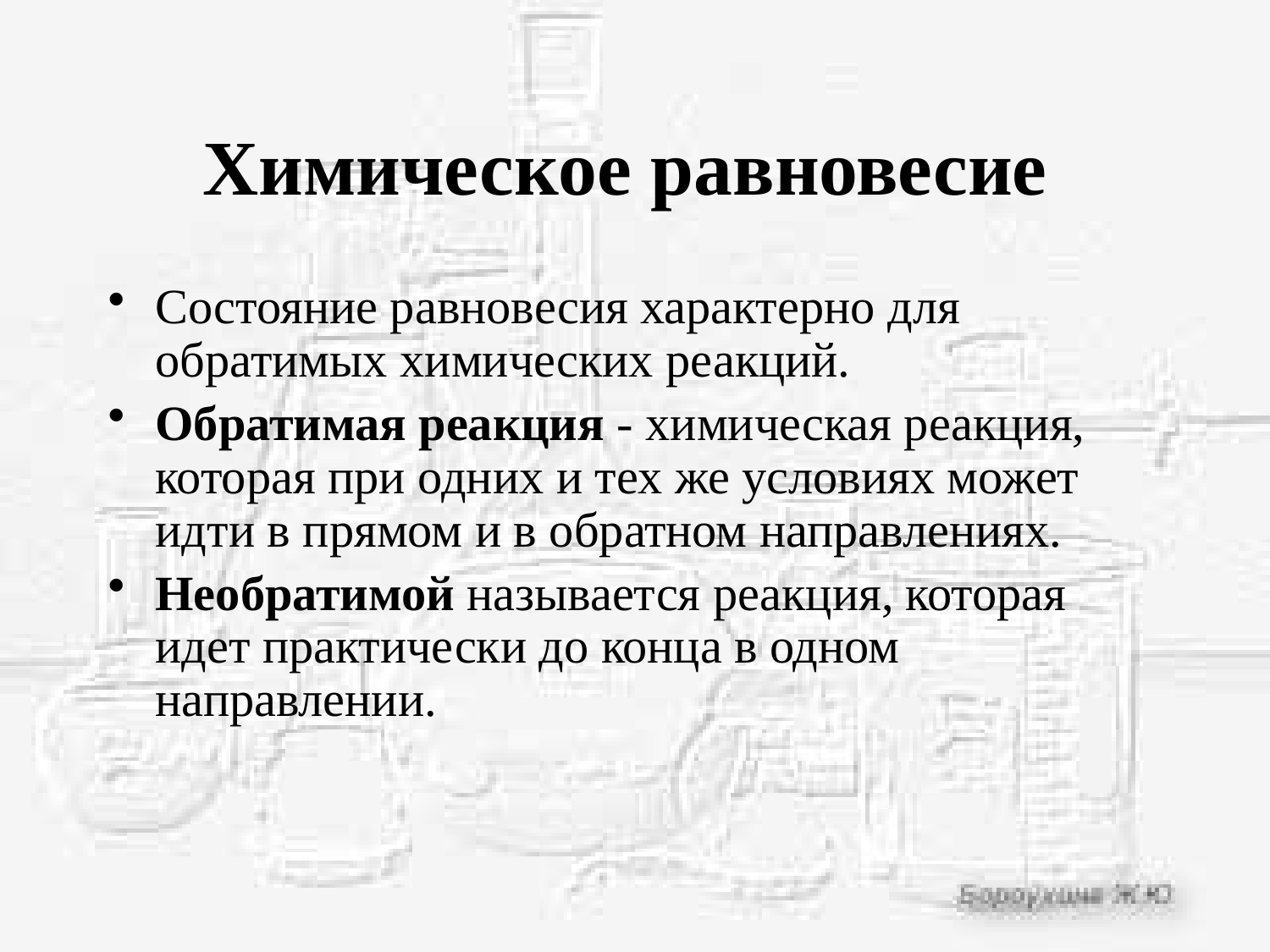

# Химическое равновесие
Состояние равновесия характерно для обратимых химических реакций.
Обратимая реакция - химическая реакция, которая при одних и тех же условиях может идти в прямом и в обратном направлениях.
Необратимой называется реакция, которая идет практически до конца в одном направлении.